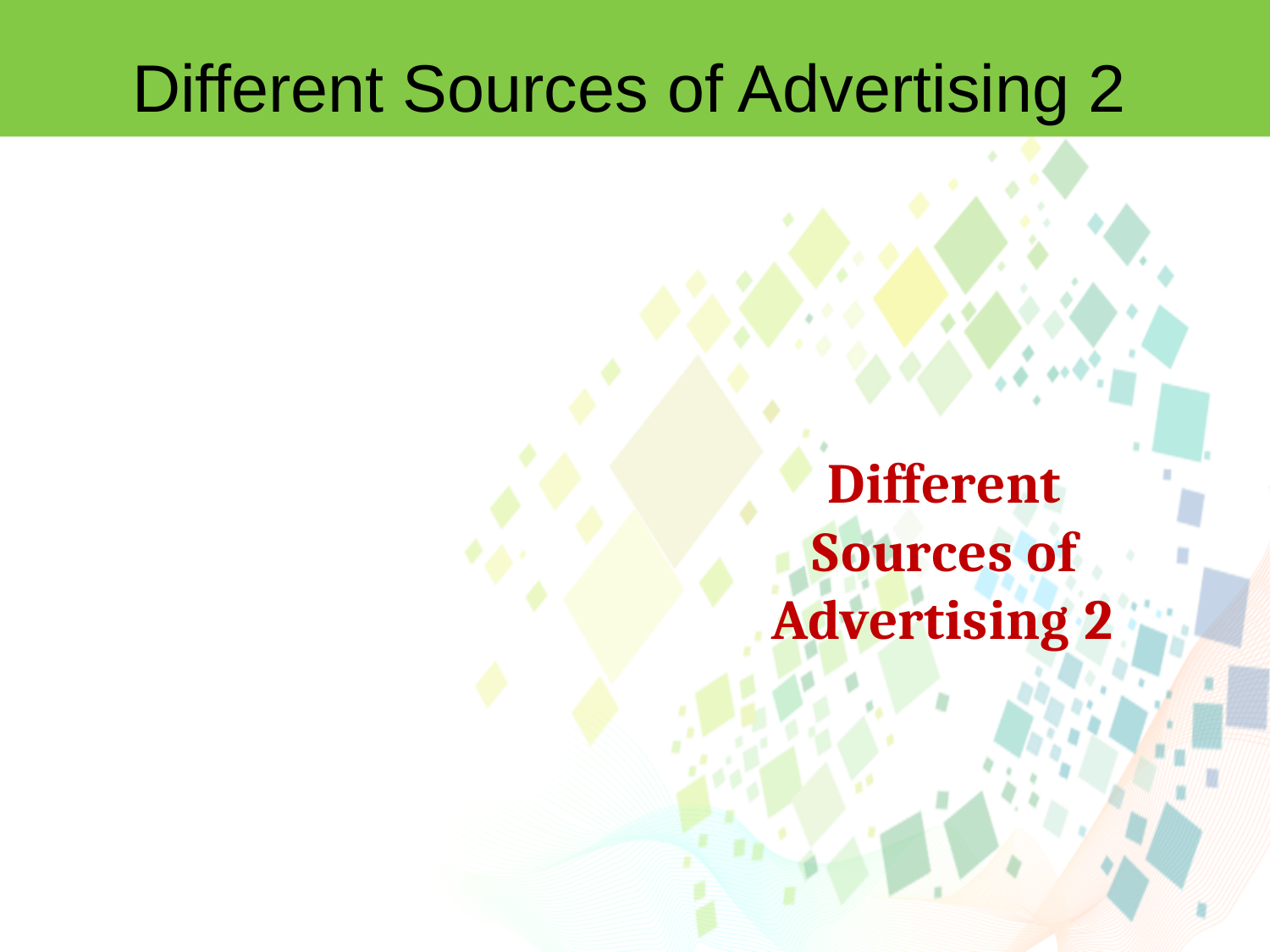

Different Sources of Advertising 2
Different Sources of Advertising 2